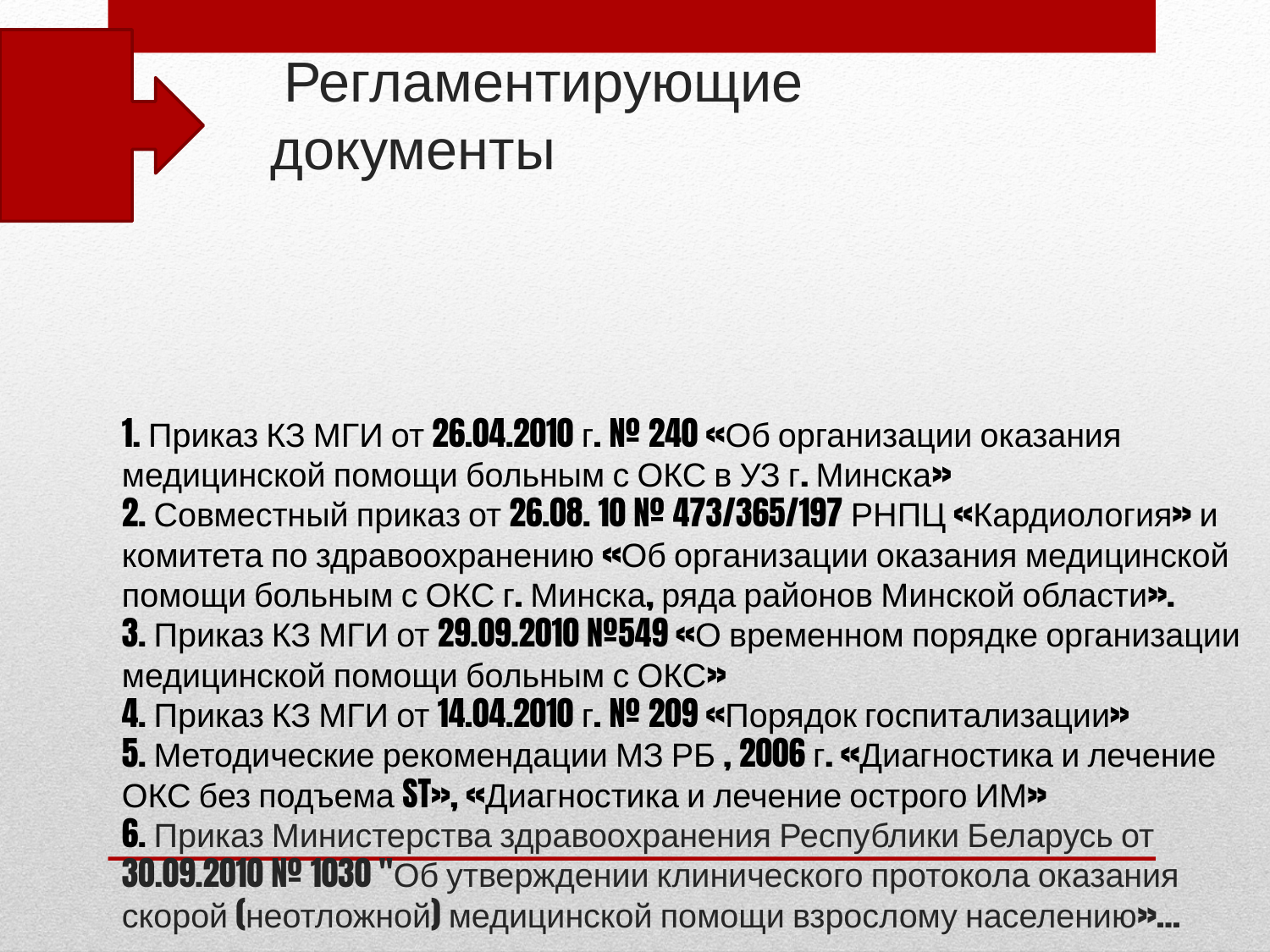

Регламентирующие документы

# 1. Приказ КЗ МГИ от 26.04.2010 г. № 240 «Об организации оказания медицинской помощи больным с ОКС в УЗ г. Минска» 2. Совместный приказ от 26.08. 10 № 473/365/197 РНПЦ «Кардиология» и комитета по здравоохранению «Об организации оказания медицинской помощи больным с ОКС г. Минска, ряда районов Минской области». 3. Приказ КЗ МГИ от 29.09.2010 №549 «О временном порядке организации медицинской помощи больным с ОКС» 4. Приказ КЗ МГИ от 14.04.2010 г. № 209 «Порядок госпитализации» 5. Методические рекомендации МЗ РБ , 2006 г. «Диагностика и лечение ОКС без подъема ST», «Диагностика и лечение острого ИМ» 6. Приказ Министерства здравоохранения Республики Беларусь от 30.09.2010 № 1030 "Об утверждении клинического протокола оказания скорой (неотложной) медицинской помощи взрослому населению»…